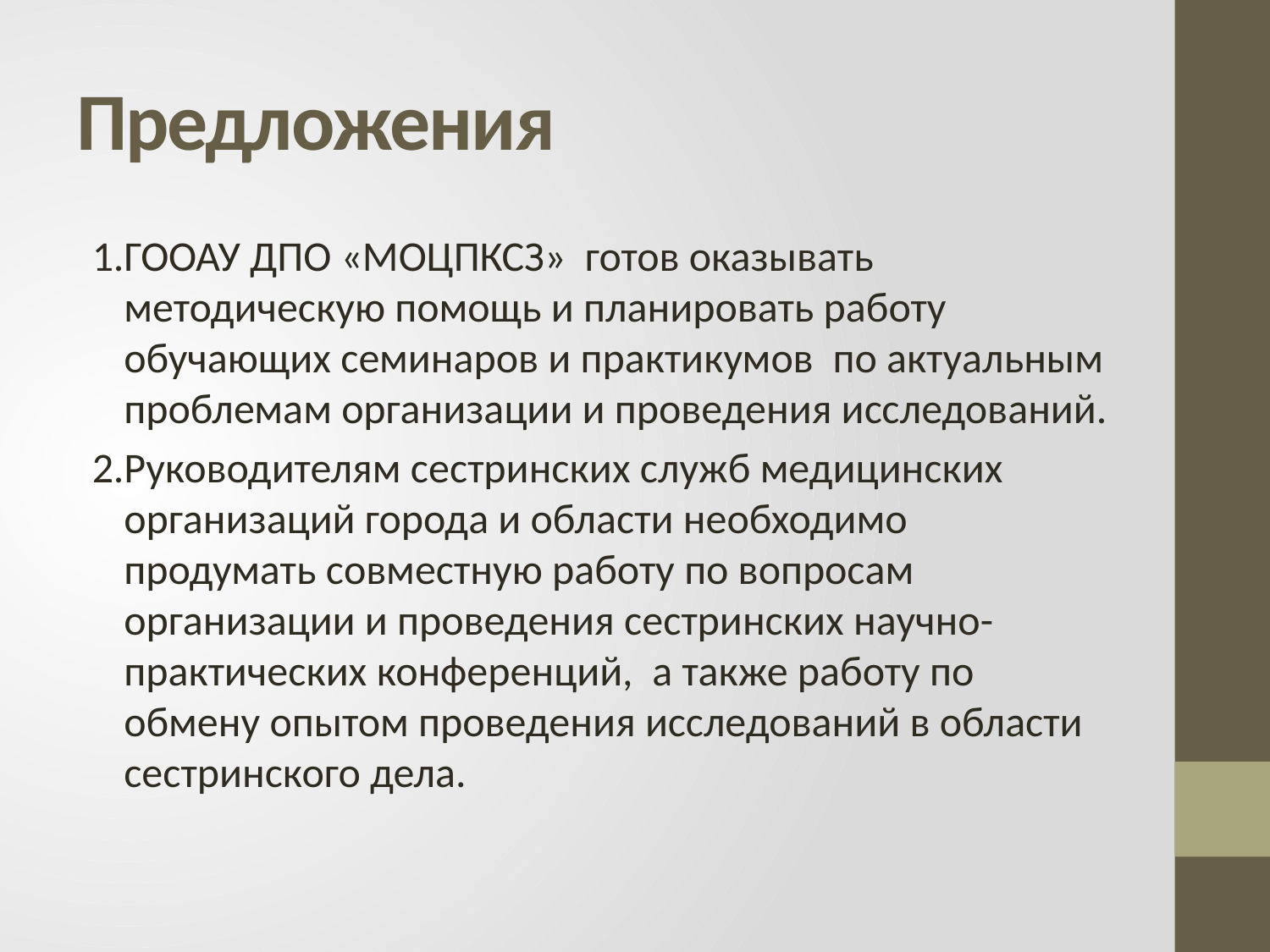

# Предложения
1.ГООАУ ДПО «МОЦПКСЗ»  готов оказывать методическую помощь и планировать работу обучающих семинаров и практикумов  по актуальным проблемам организации и проведения исследований.
2.Руководителям сестринских служб медицинских организаций города и области необходимо продумать совместную работу по вопросам организации и проведения сестринских научно-практических конференций,  а также работу по обмену опытом проведения исследований в области сестринского дела.